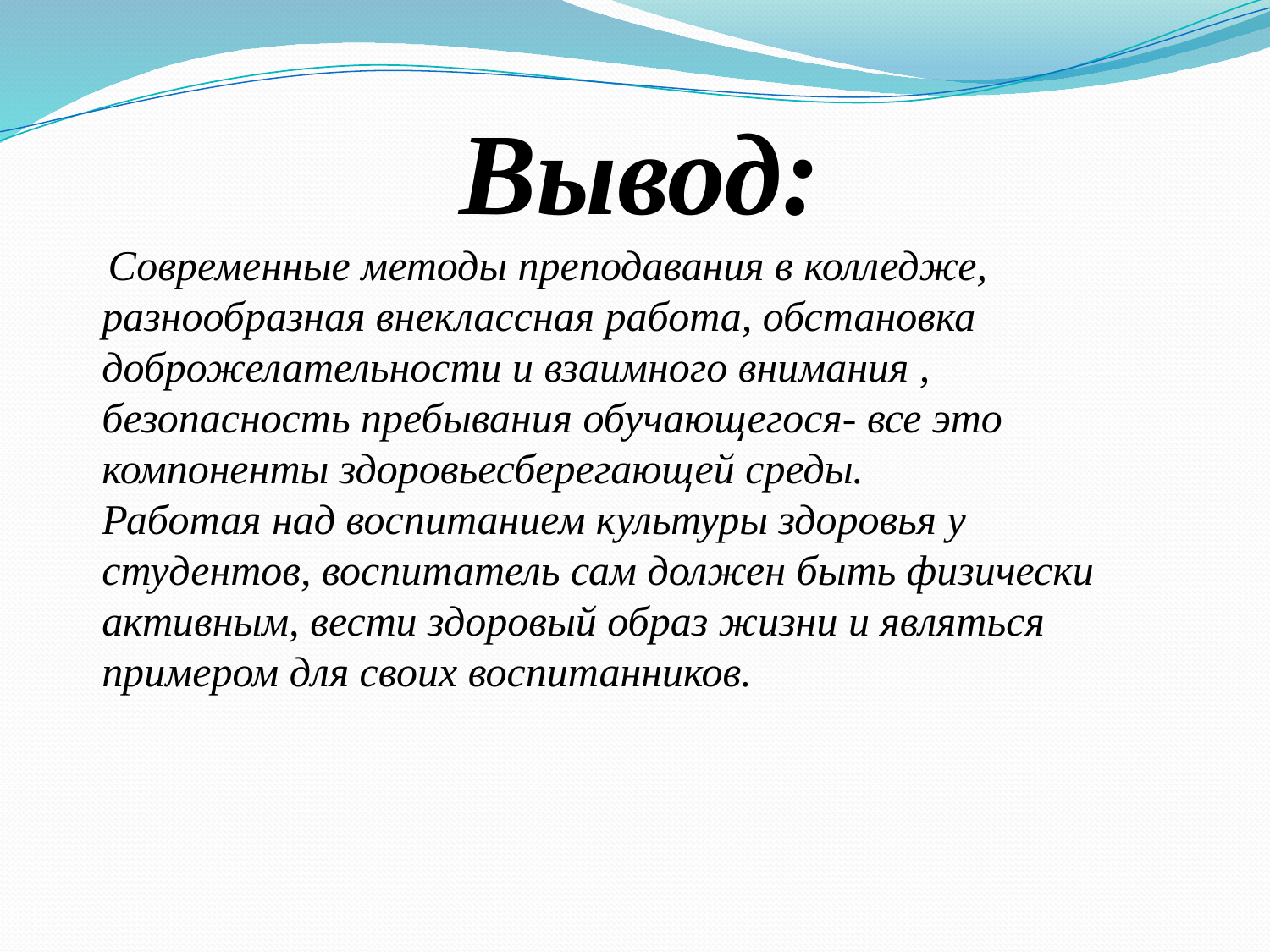

Вывод:
 Современные методы преподавания в колледже, разнообразная внеклассная работа, обстановка  доброжелательности и взаимного внимания , безопасность пребывания обучающегося- все это компоненты здоровьесберегающей среды.
Работая над воспитанием культуры здоровья у студентов, воспитатель сам должен быть физически активным, вести здоровый образ жизни и являться примером для своих воспитанников.
#